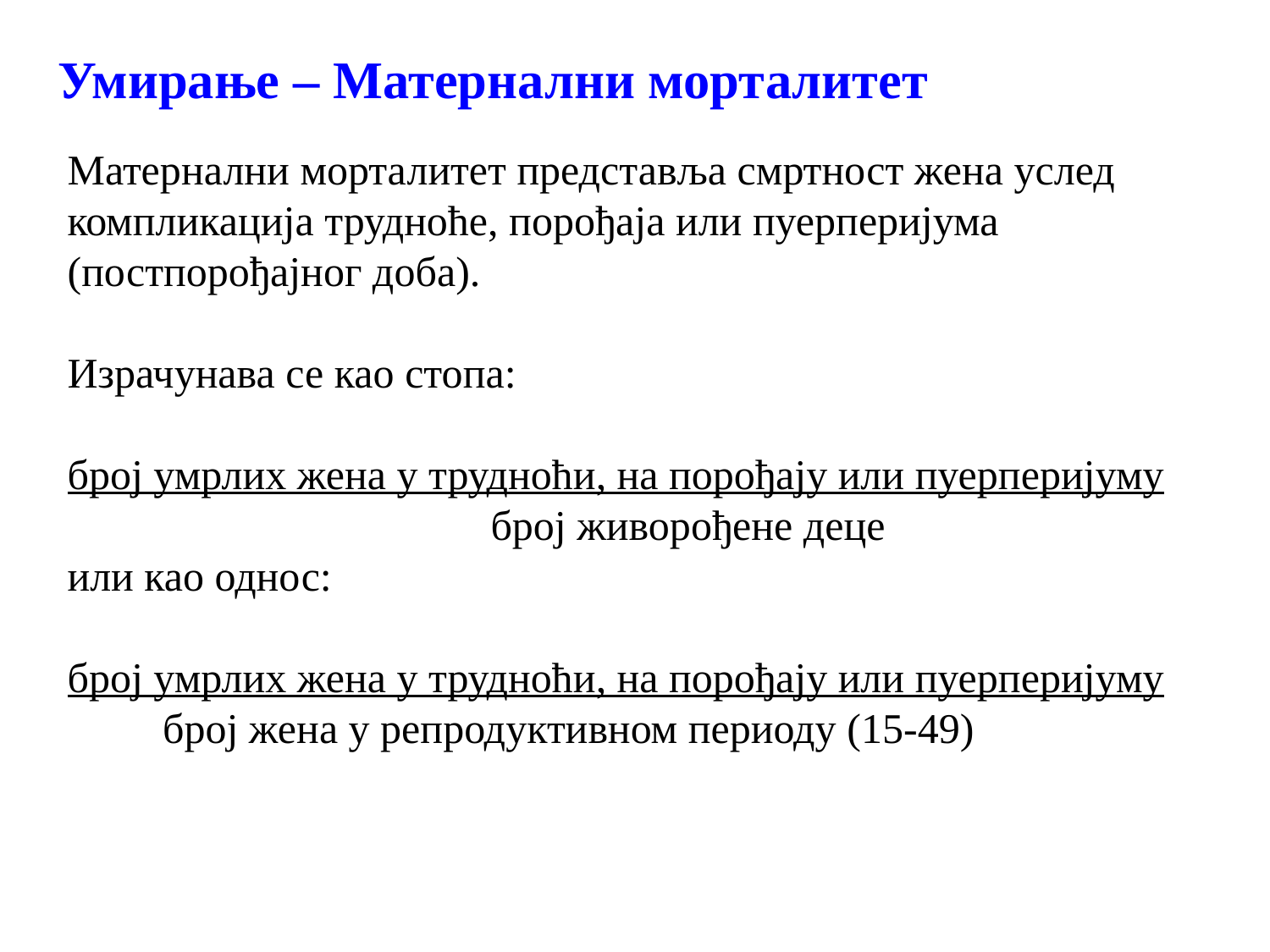

Умирање – Матернални морталитет
Матернални морталитет представља смртност жена услед компликација трудноће, порођаја или пуерперијума (постпорођајног доба).

Израчунава се као стопа:

број умрлих жена у трудноћи, на порођају или пуерперијуму
                                        број живорођене деце
или као однос:

број умрлих жена у трудноћи, на порођају или пуерперијуму            број жена у репродуктивном периоду (15-49)